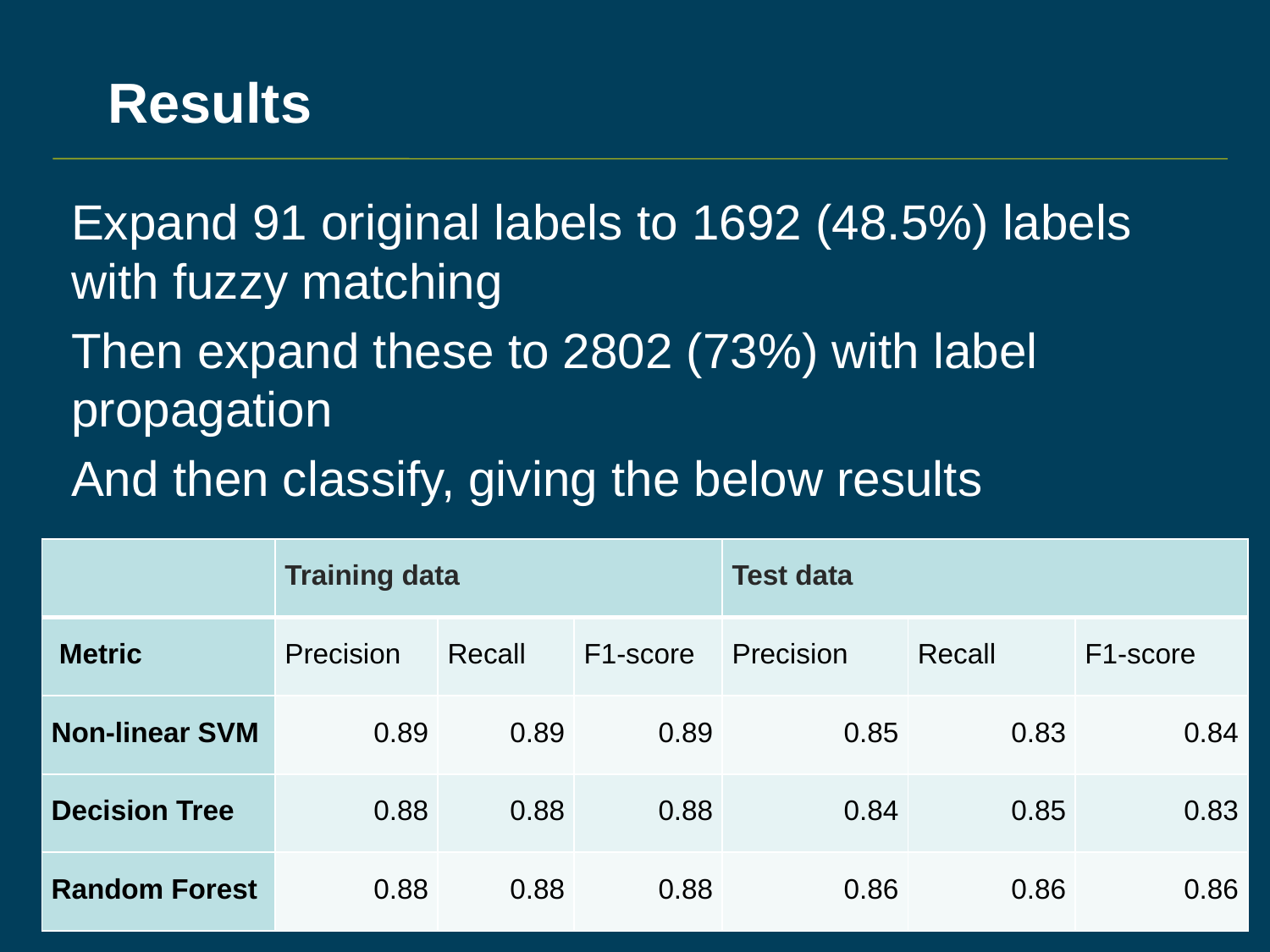

# Results
Expand 91 original labels to 1692 (48.5%) labels with fuzzy matching
Then expand these to 2802 (73%) with label propagation
And then classify, giving the below results
|  | Training data |  |  | Test data |  |  |
| --- | --- | --- | --- | --- | --- | --- |
| Metric | Precision | Recall | F1-score | Precision | Recall | F1-score |
| Non-linear SVM | 0.89 | 0.89 | 0.89 | 0.85 | 0.83 | 0.84 |
| Decision Tree | 0.88 | 0.88 | 0.88 | 0.84 | 0.85 | 0.83 |
| Random Forest | 0.88 | 0.88 | 0.88 | 0.86 | 0.86 | 0.86 |